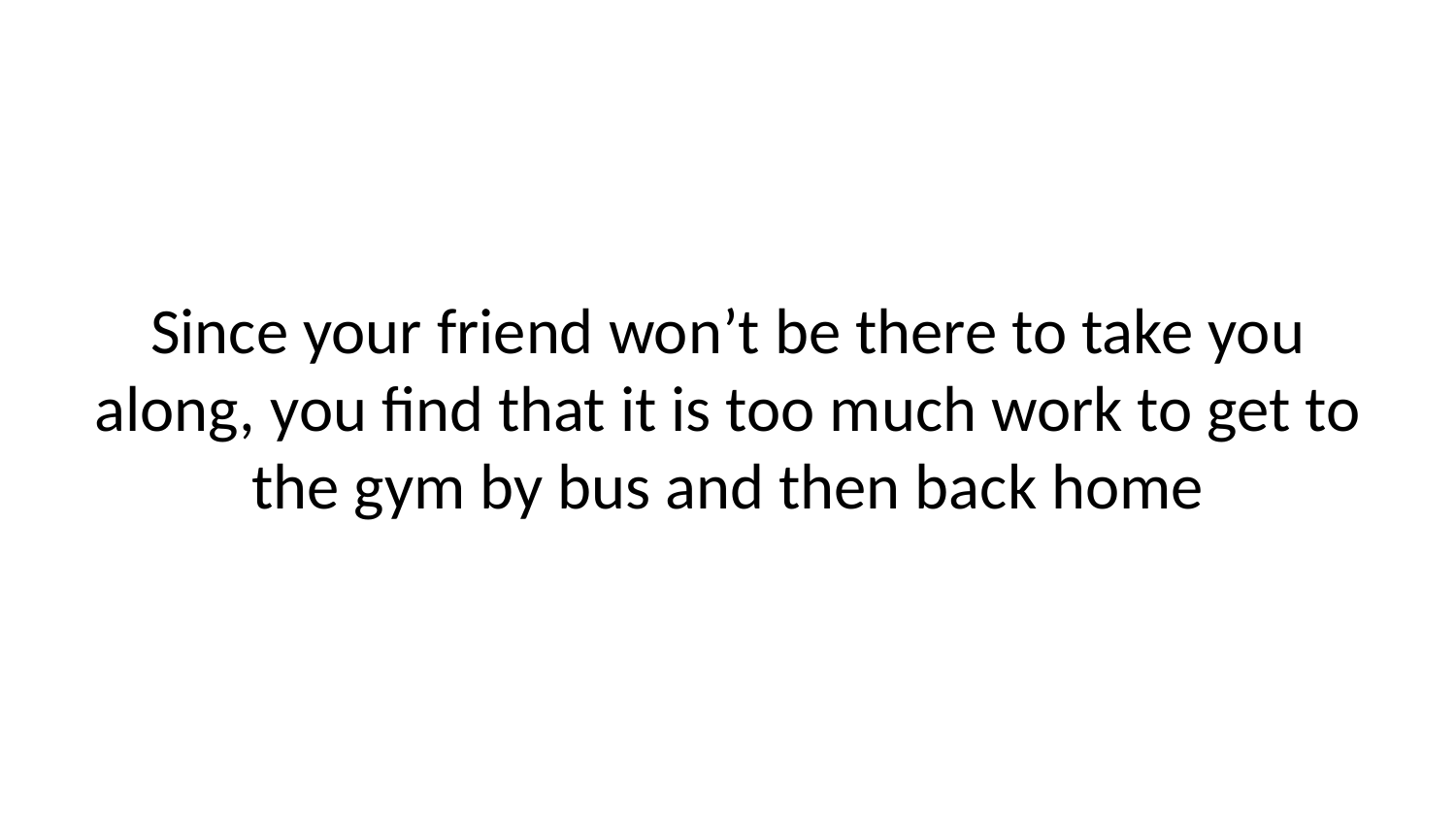

Since your friend won’t be there to take you along, you find that it is too much work to get to the gym by bus and then back home